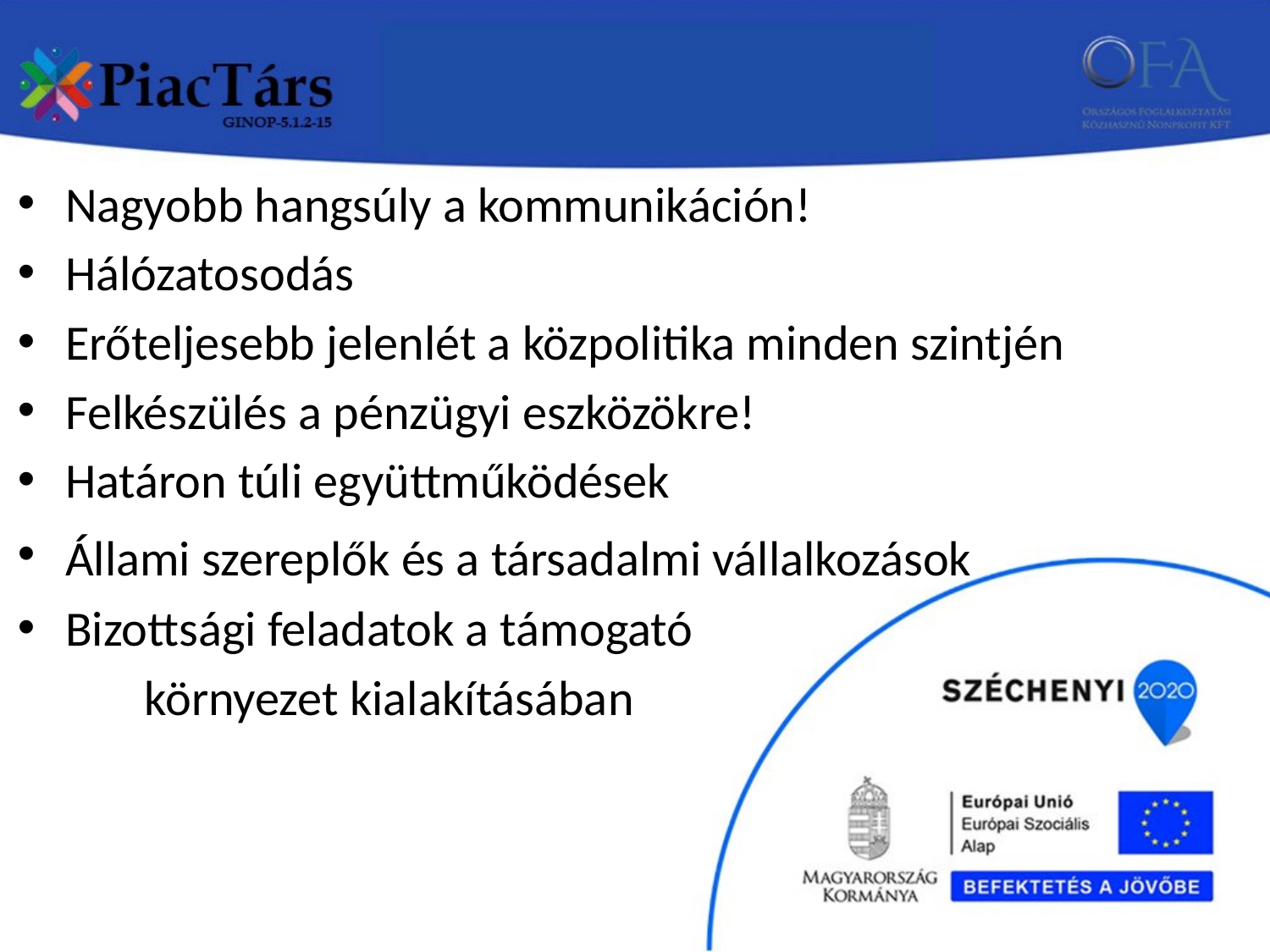

Nagyobb hangsúly a kommunikáción!
Hálózatosodás
Erőteljesebb jelenlét a közpolitika minden szintjén
Felkészülés a pénzügyi eszközökre!
Határon túli együttműködések
Állami szereplők és a társadalmi vállalkozások
Bizottsági feladatok a támogató
	környezet kialakításában